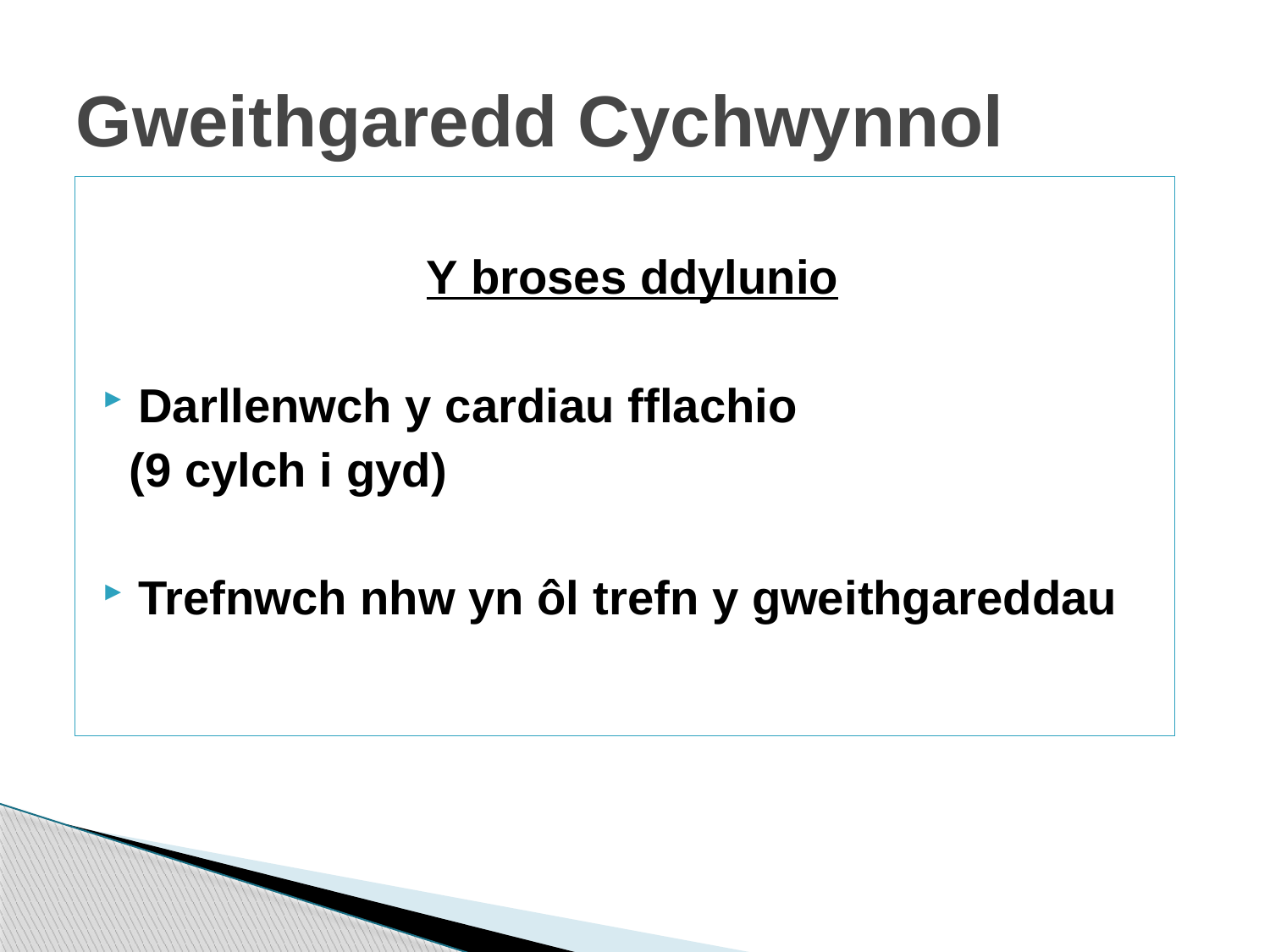

# Gweithgaredd Cychwynnol

Y broses ddylunio

Darllenwch y cardiau fflachio
  (9 cylch i gyd)

Trefnwch nhw yn ôl trefn y gweithgareddau